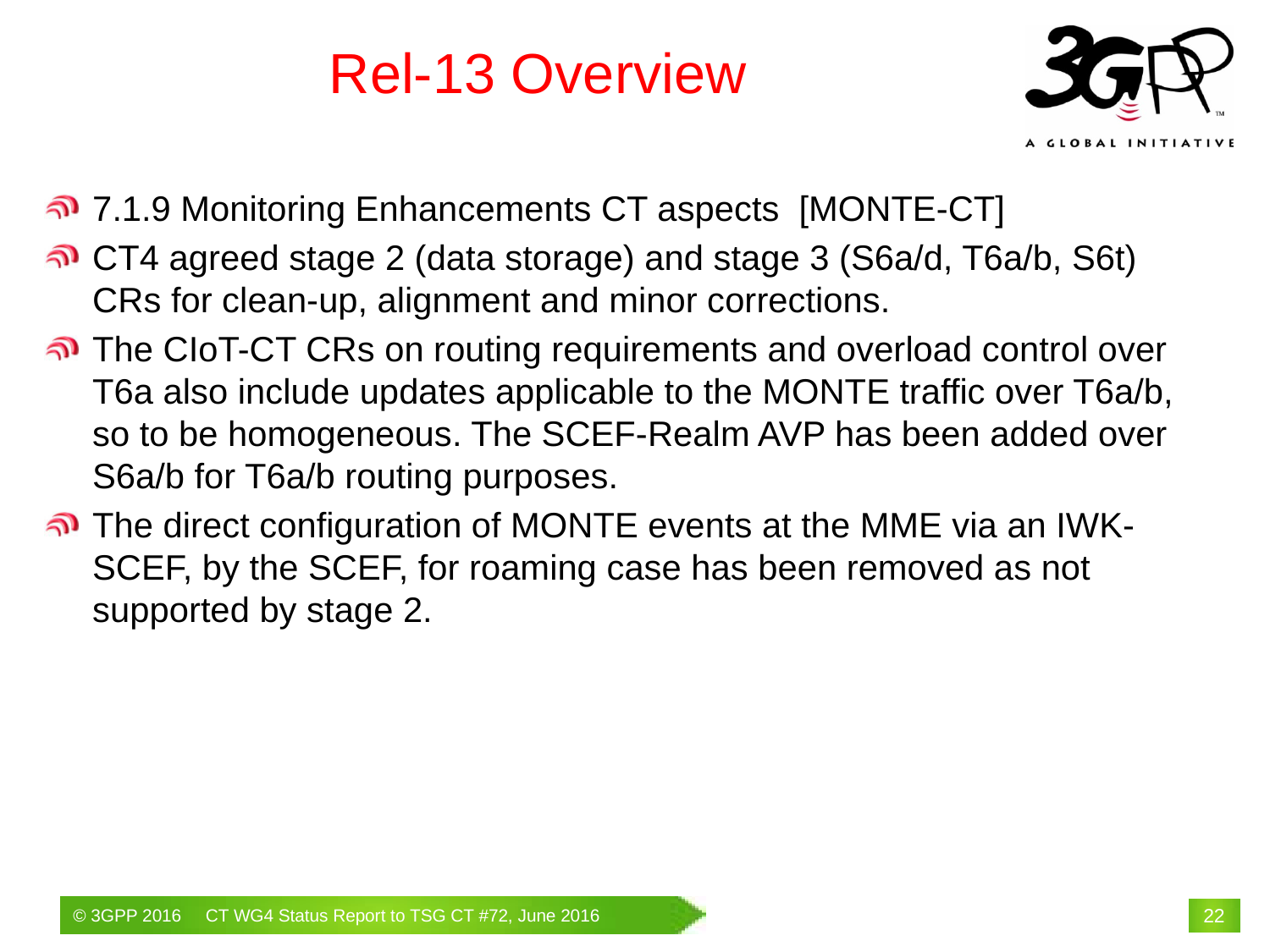

# Rel-13 Overview
7.1.9 Monitoring Enhancements CT aspects  [MONTE-CT]
CT4 agreed stage 2 (data storage) and stage 3 (S6a/d, T6a/b, S6t) CRs for clean-up, alignment and minor corrections.
The CIoT-CT CRs on routing requirements and overload control over T6a also include updates applicable to the MONTE traffic over T6a/b, so to be homogeneous. The SCEF-Realm AVP has been added over S6a/b for T6a/b routing purposes.
The direct configuration of MONTE events at the MME via an IWK-SCEF, by the SCEF, for roaming case has been removed as not supported by stage 2.